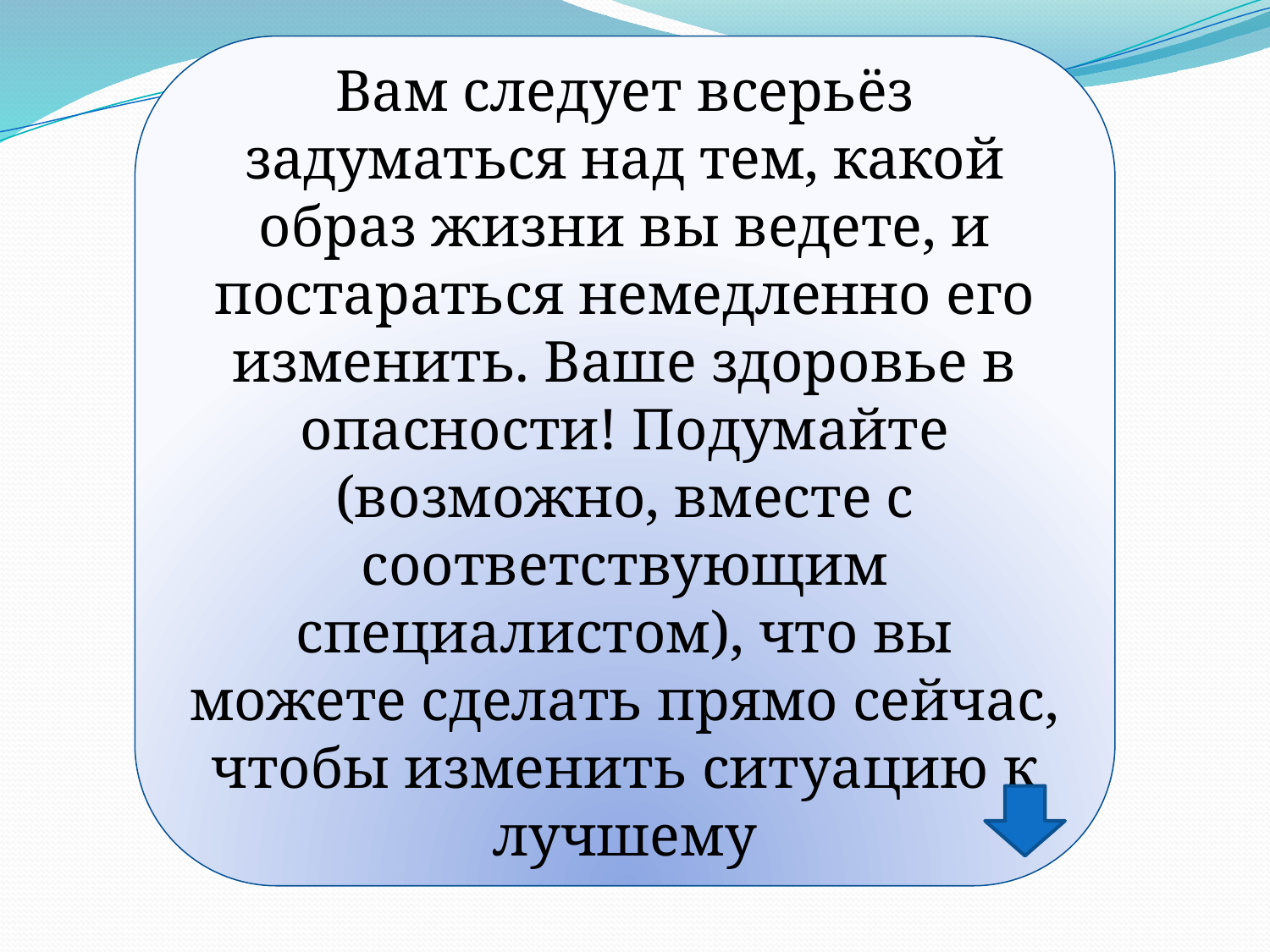

Вам следует всерьёз задуматься над тем, какой образ жизни вы ведете, и постараться немедленно его изменить. Ваше здоровье в опасности! Подумайте (возможно, вместе с соответствующим специалистом), что вы можете сделать прямо сейчас, чтобы изменить ситуацию к лучшему